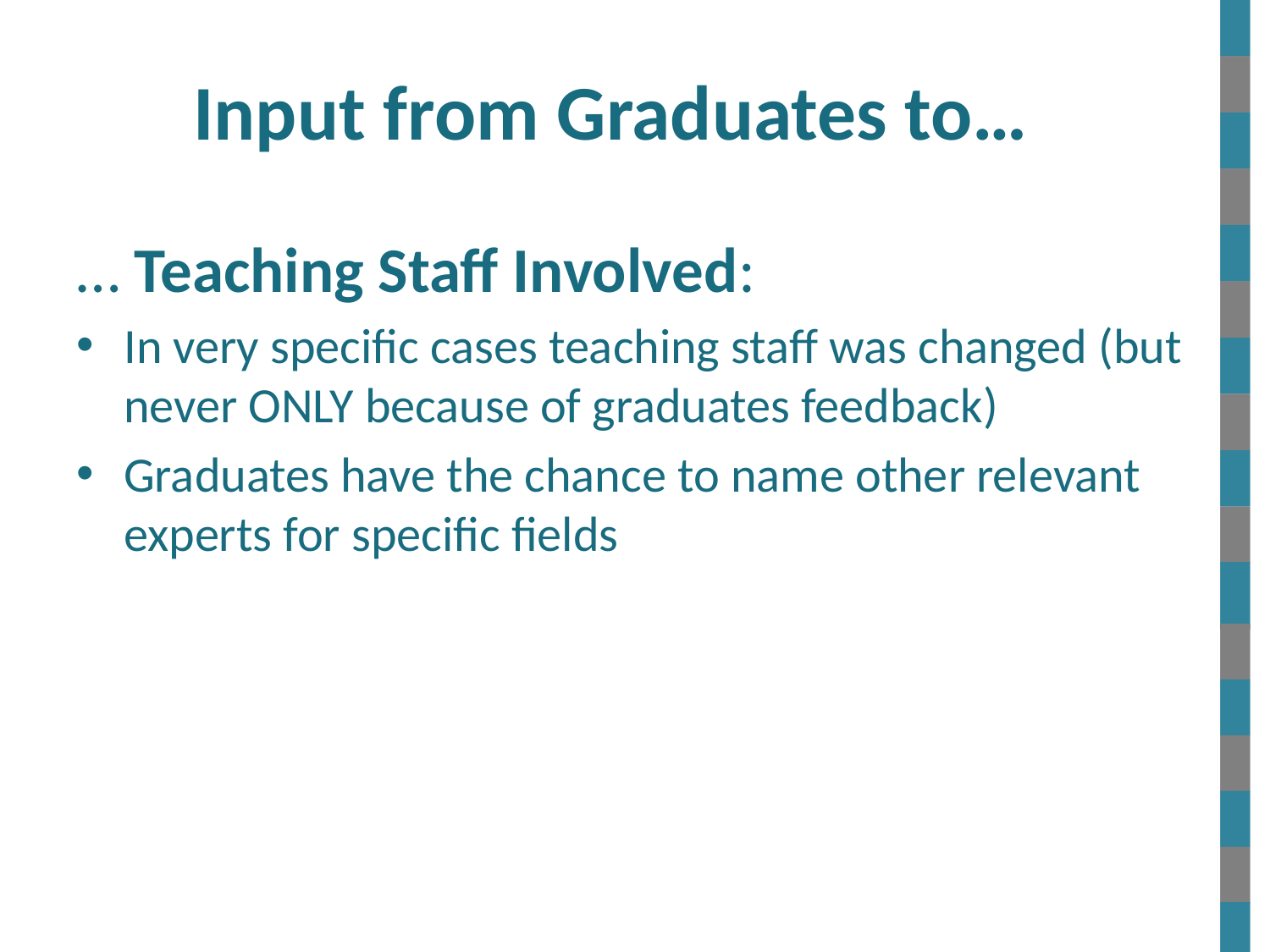

# Input from Graduates to…
… Teaching Staff Involved:
In very specific cases teaching staff was changed (but never ONLY because of graduates feedback)
Graduates have the chance to name other relevant experts for specific fields